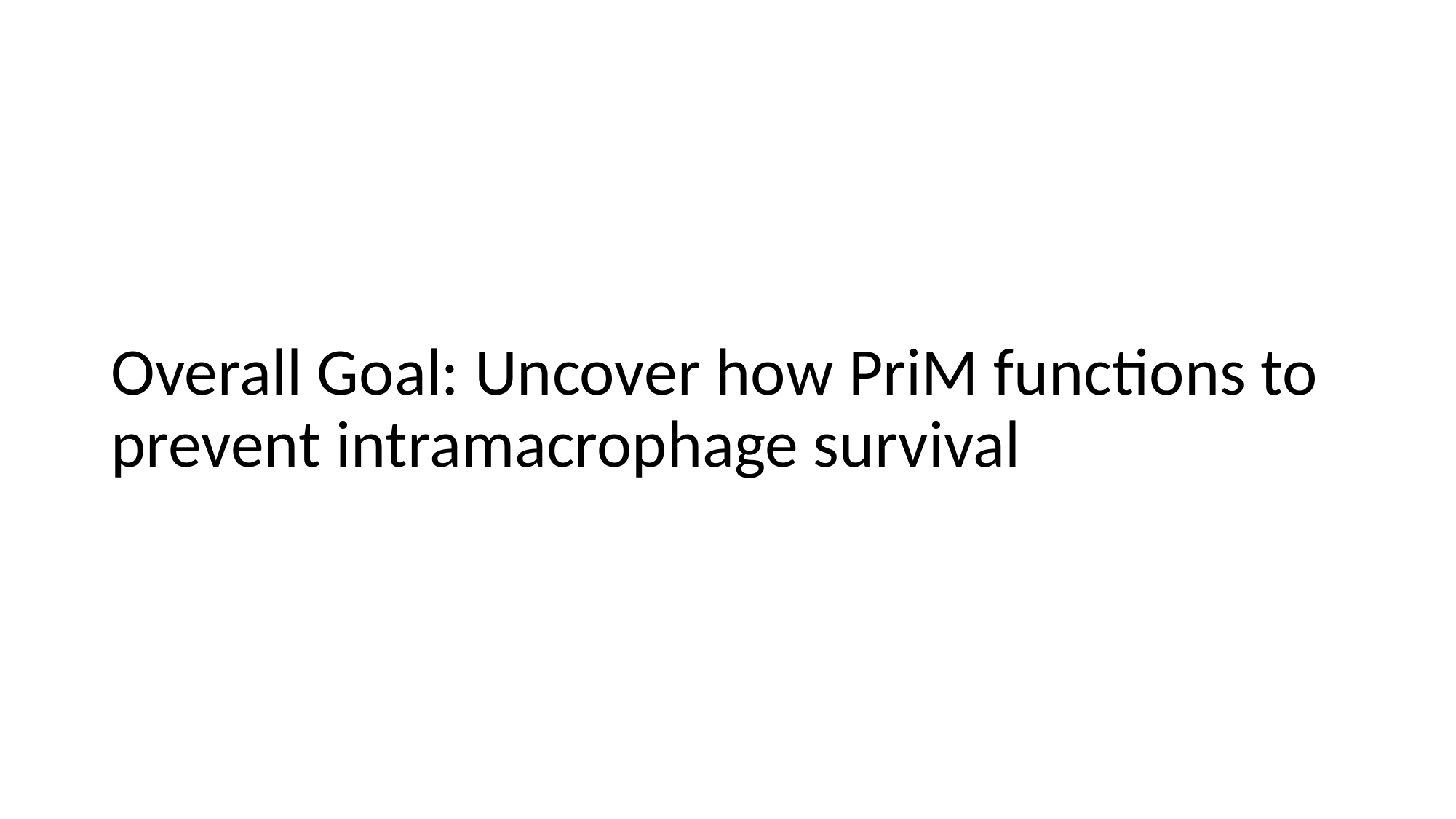

# Overall Goal: Uncover how PriM functions to prevent intramacrophage survival